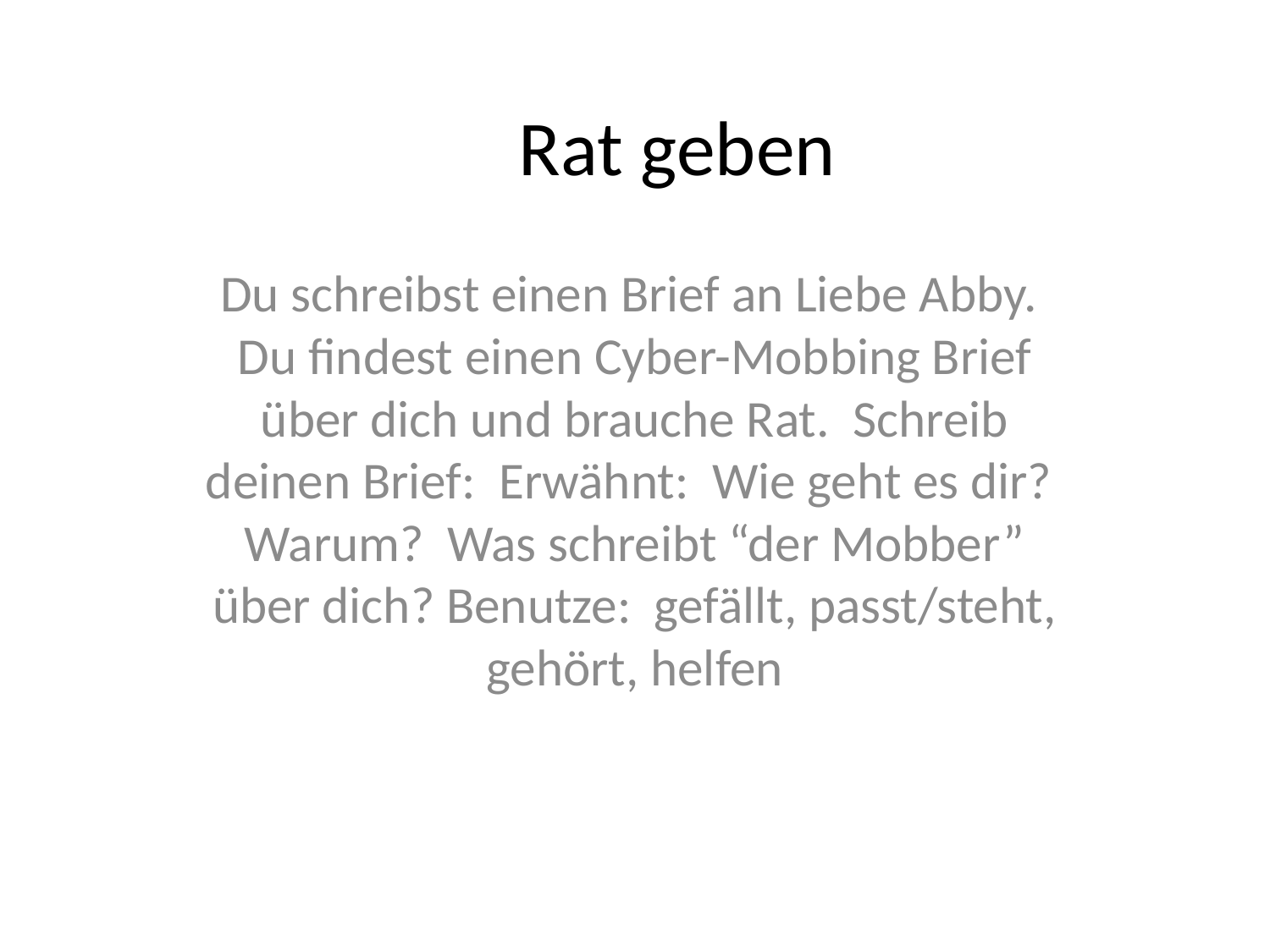

# Rat geben
Du schreibst einen Brief an Liebe Abby.  Du findest einen Cyber-Mobbing Brief über dich und brauche Rat.  Schreib deinen Brief:  Erwähnt:  Wie geht es dir?  Warum?  Was schreibt “der Mobber” über dich? Benutze:  gefällt, passt/steht, gehört, helfen